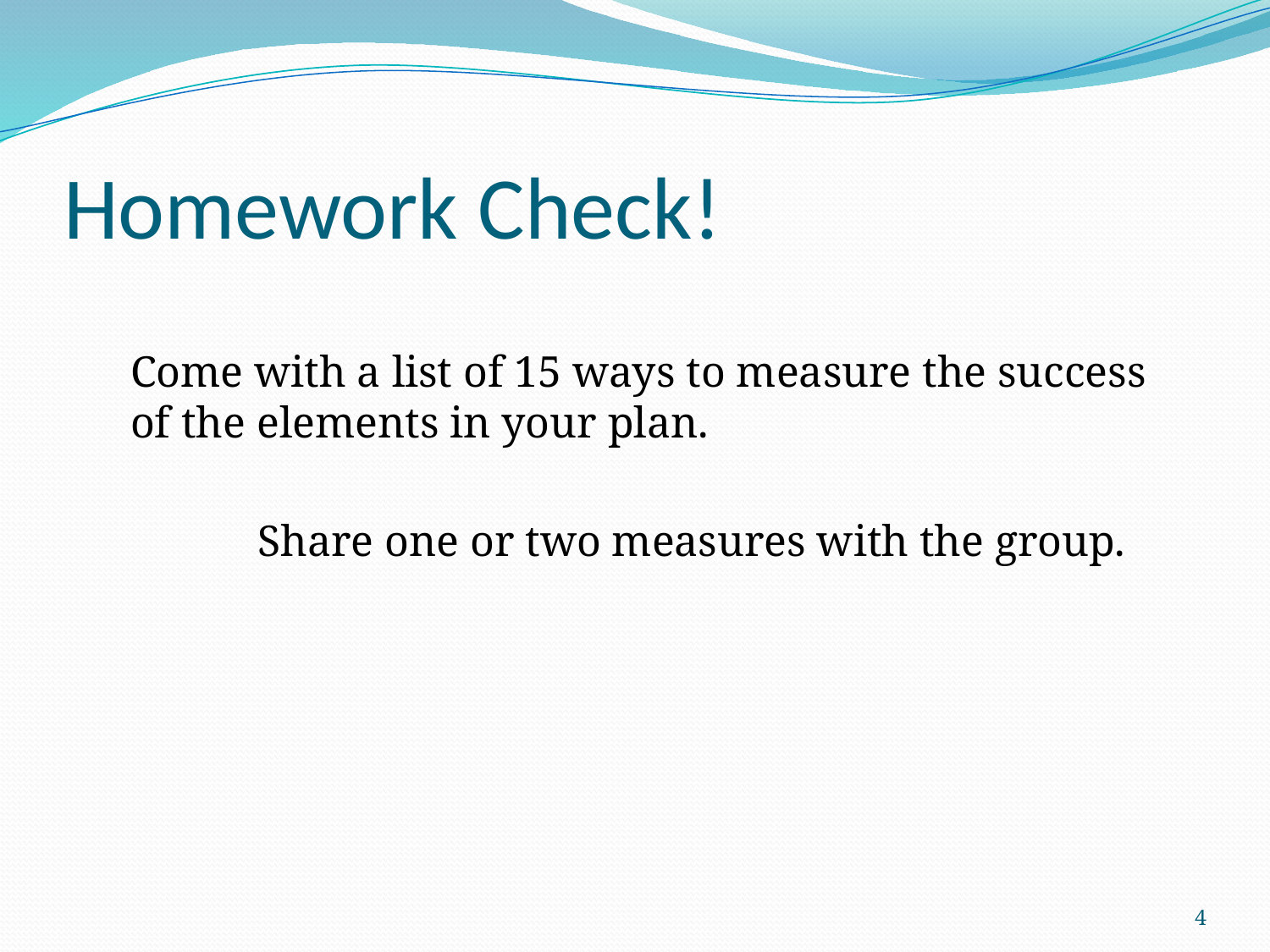

# Homework Check!

Come with a list of 15 ways to measure the success of the elements in your plan.

	Share one or two measures with the group.
4